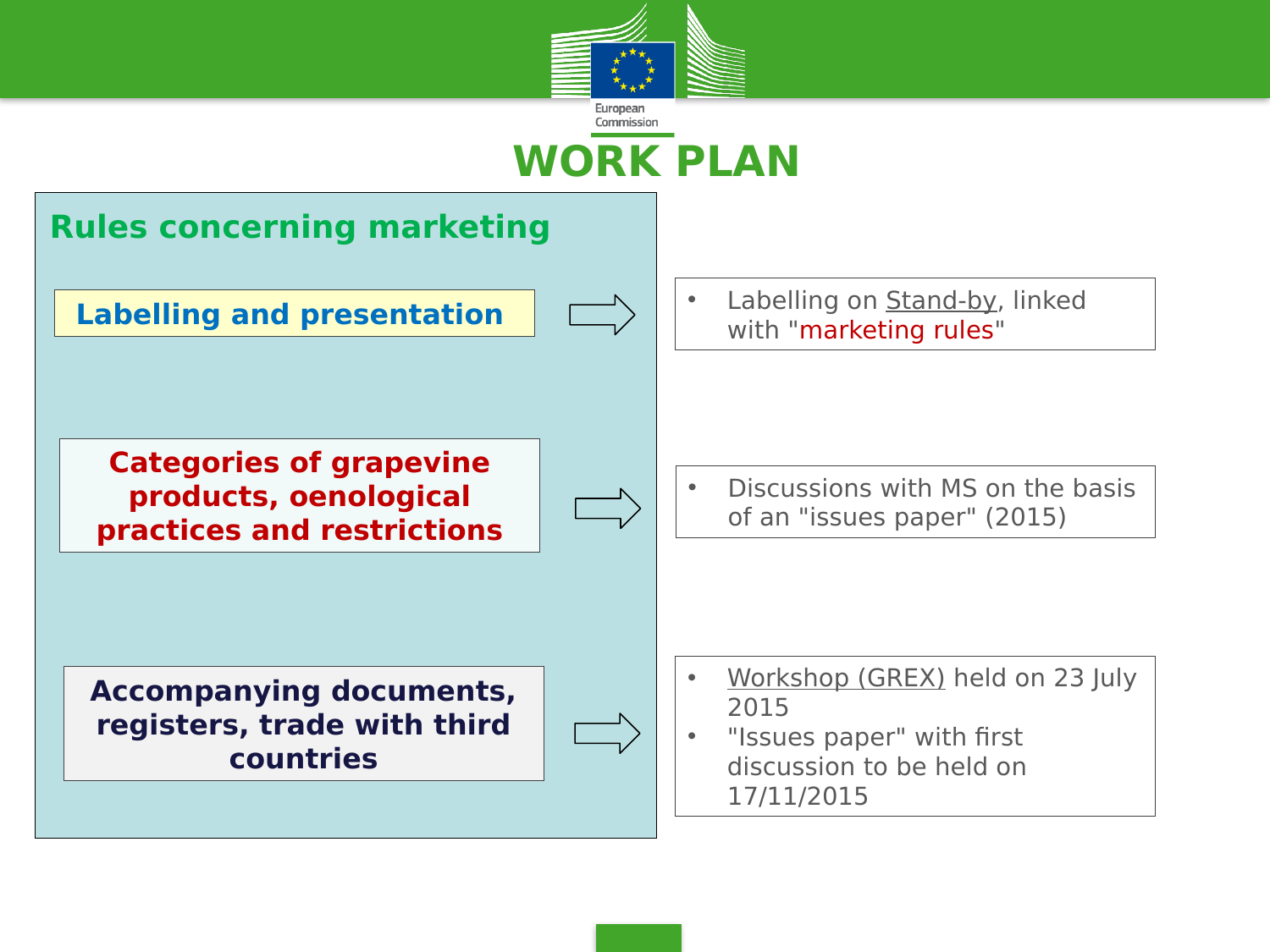

WORK PLAN

Rules concerning marketing
Labelling on Stand-by, linked with "marketing rules"
Labelling and presentation

Categories of grapevine products, oenological practices and restrictions
Discussions with MS on the basis of an "issues paper" (2015)

Workshop (GREX) held on 23 July 2015
"Issues paper" with first discussion to be held on 17/11/2015
Accompanying documents, registers, trade with third countries

8